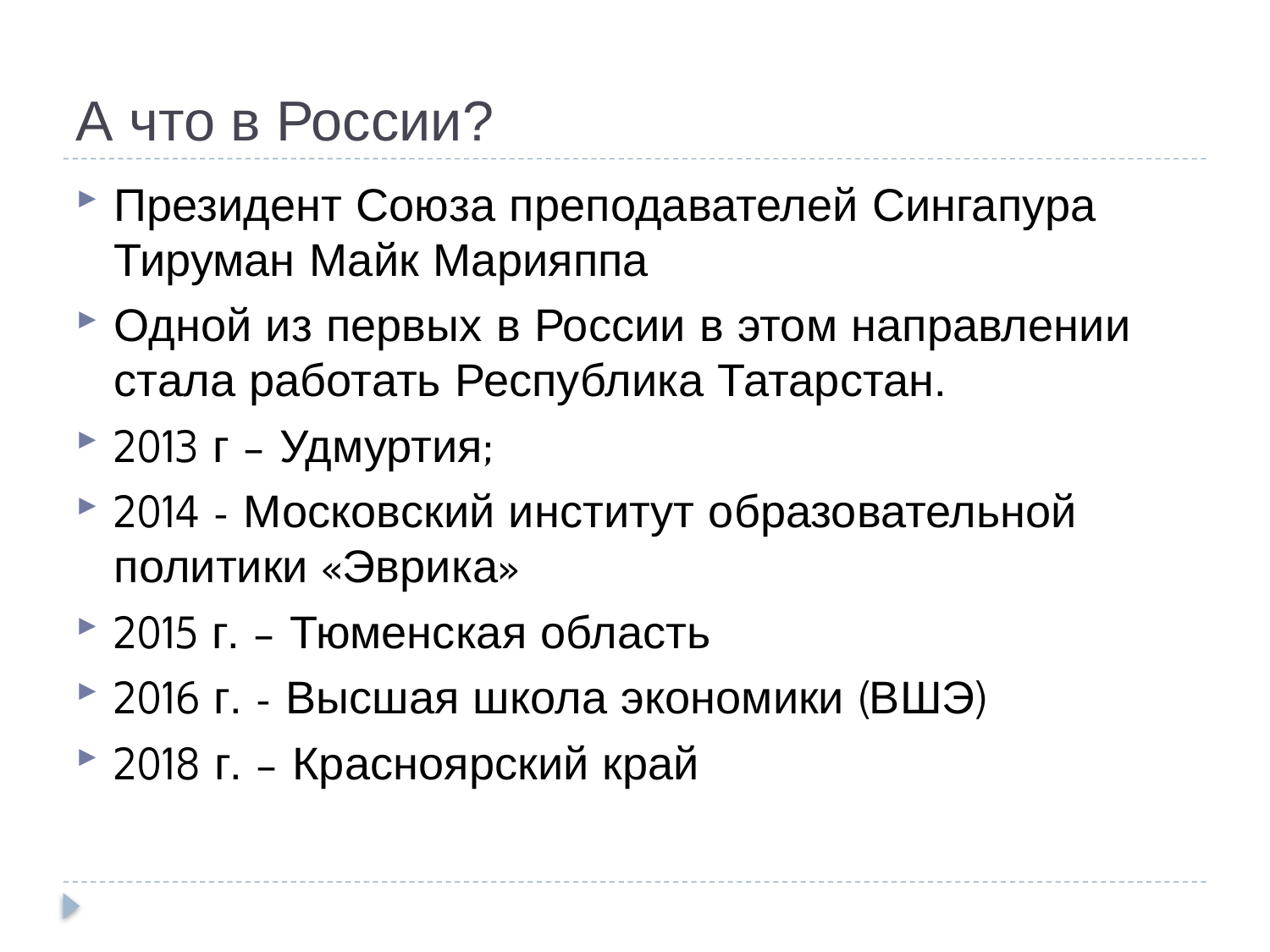

# А что в России?
Президент Союза преподавателей Сингапура Тируман Майк Марияппа
Одной из первых в России в этом направлении стала работать Республика Татарстан.
2013 г – Удмуртия;
2014 - Московский институт образовательной политики «Эврика»
2015 г. – Тюменская область
2016 г. - Высшая школа экономики (ВШЭ)
2018 г. – Красноярский край